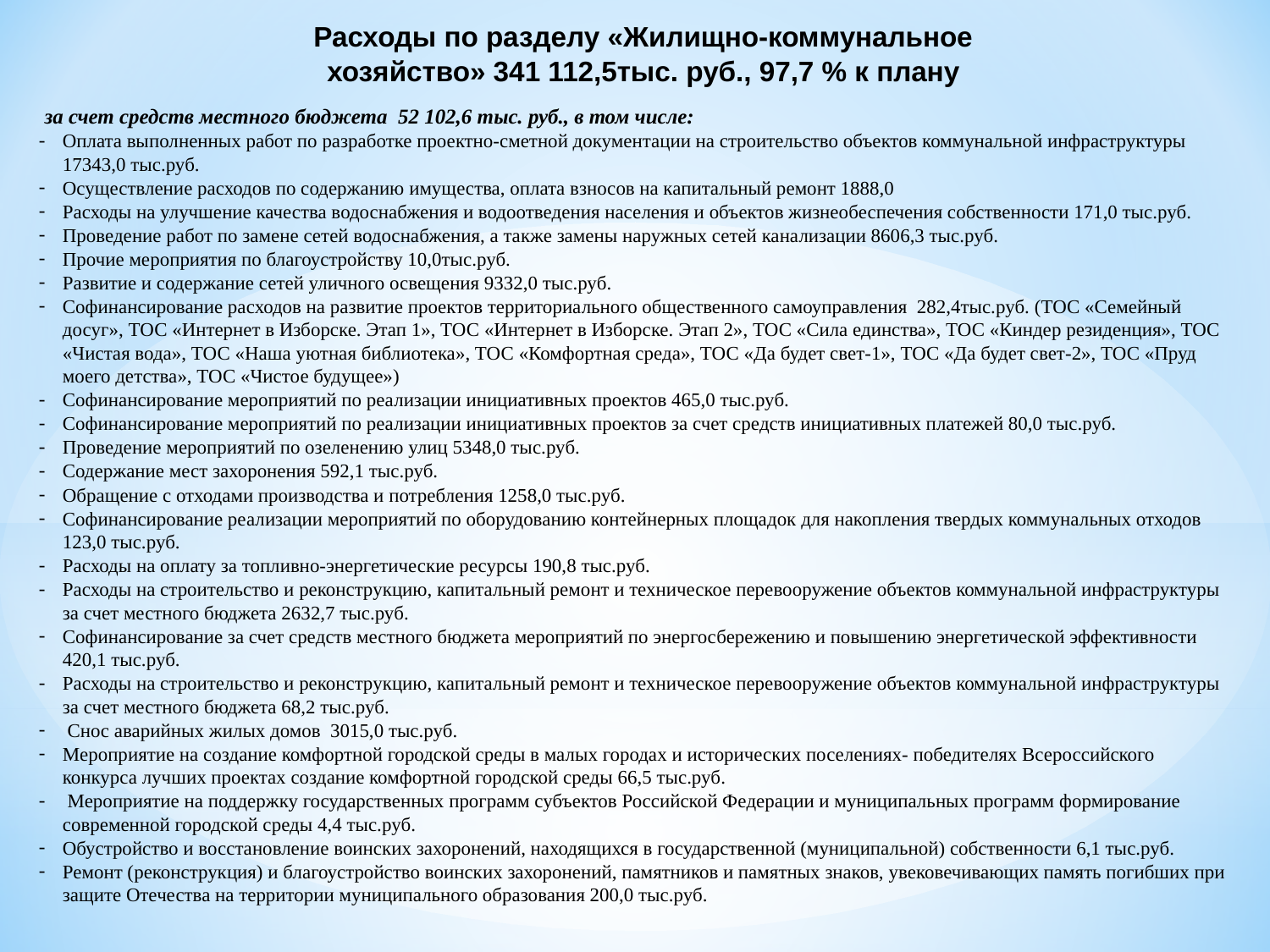

Расходы по разделу «Жилищно-коммунальное
хозяйство» 341 112,5тыс. руб., 97,7 % к плану
 за счет средств местного бюджета  52 102,6 тыс. руб., в том числе:
Оплата выполненных работ по разработке проектно-сметной документации на строительство объектов коммунальной инфраструктуры 17343,0 тыс.руб.
Осуществление расходов по содержанию имущества, оплата взносов на капитальный ремонт 1888,0
Расходы на улучшение качества водоснабжения и водоотведения населения и объектов жизнеобеспечения собственности 171,0 тыс.руб.
Проведение работ по замене сетей водоснабжения, а также замены наружных сетей канализации 8606,3 тыс.руб.
Прочие мероприятия по благоустройству 10,0тыс.руб.
Развитие и содержание сетей уличного освещения 9332,0 тыс.руб.
Софинансирование расходов на развитие проектов территориального общественного самоуправления  282,4тыс.руб. (ТОС «Семейный досуг», ТОС «Интернет в Изборске. Этап 1», ТОС «Интернет в Изборске. Этап 2», ТОС «Сила единства», ТОС «Киндер резиденция», ТОС «Чистая вода», ТОС «Наша уютная библиотека», ТОС «Комфортная среда», ТОС «Да будет свет-1», ТОС «Да будет свет-2», ТОС «Пруд моего детства», ТОС «Чистое будущее»)
Софинансирование мероприятий по реализации инициативных проектов 465,0 тыс.руб.
Софинансирование мероприятий по реализации инициативных проектов за счет средств инициативных платежей 80,0 тыс.руб.
Проведение мероприятий по озеленению улиц 5348,0 тыс.руб.
Содержание мест захоронения 592,1 тыс.руб.
Обращение с отходами производства и потребления 1258,0 тыс.руб.
Софинансирование реализации мероприятий по оборудованию контейнерных площадок для накопления твердых коммунальных отходов 123,0 тыс.руб.
Расходы на оплату за топливно-энергетические ресурсы 190,8 тыс.руб.
Расходы на строительство и реконструкцию, капитальный ремонт и техническое перевооружение объектов коммунальной инфраструктуры за счет местного бюджета 2632,7 тыс.руб.
Софинансирование за счет средств местного бюджета мероприятий по энергосбережению и повышению энергетической эффективности 420,1 тыс.руб.
Расходы на строительство и реконструкцию, капитальный ремонт и техническое перевооружение объектов коммунальной инфраструктуры за счет местного бюджета 68,2 тыс.руб.
 Снос аварийных жилых домов  3015,0 тыс.руб.
Мероприятие на создание комфортной городской среды в малых городах и исторических поселениях- победителях Всероссийского конкурса лучших проектах создание комфортной городской среды 66,5 тыс.руб.
 Мероприятие на поддержку государственных программ субъектов Российской Федерации и муниципальных программ формирование современной городской среды 4,4 тыс.руб.
Обустройство и восстановление воинских захоронений, находящихся в государственной (муниципальной) собственности 6,1 тыс.руб.
Ремонт (реконструкция) и благоустройство воинских захоронений, памятников и памятных знаков, увековечивающих память погибших при защите Отечества на территории муниципального образования 200,0 тыс.руб.